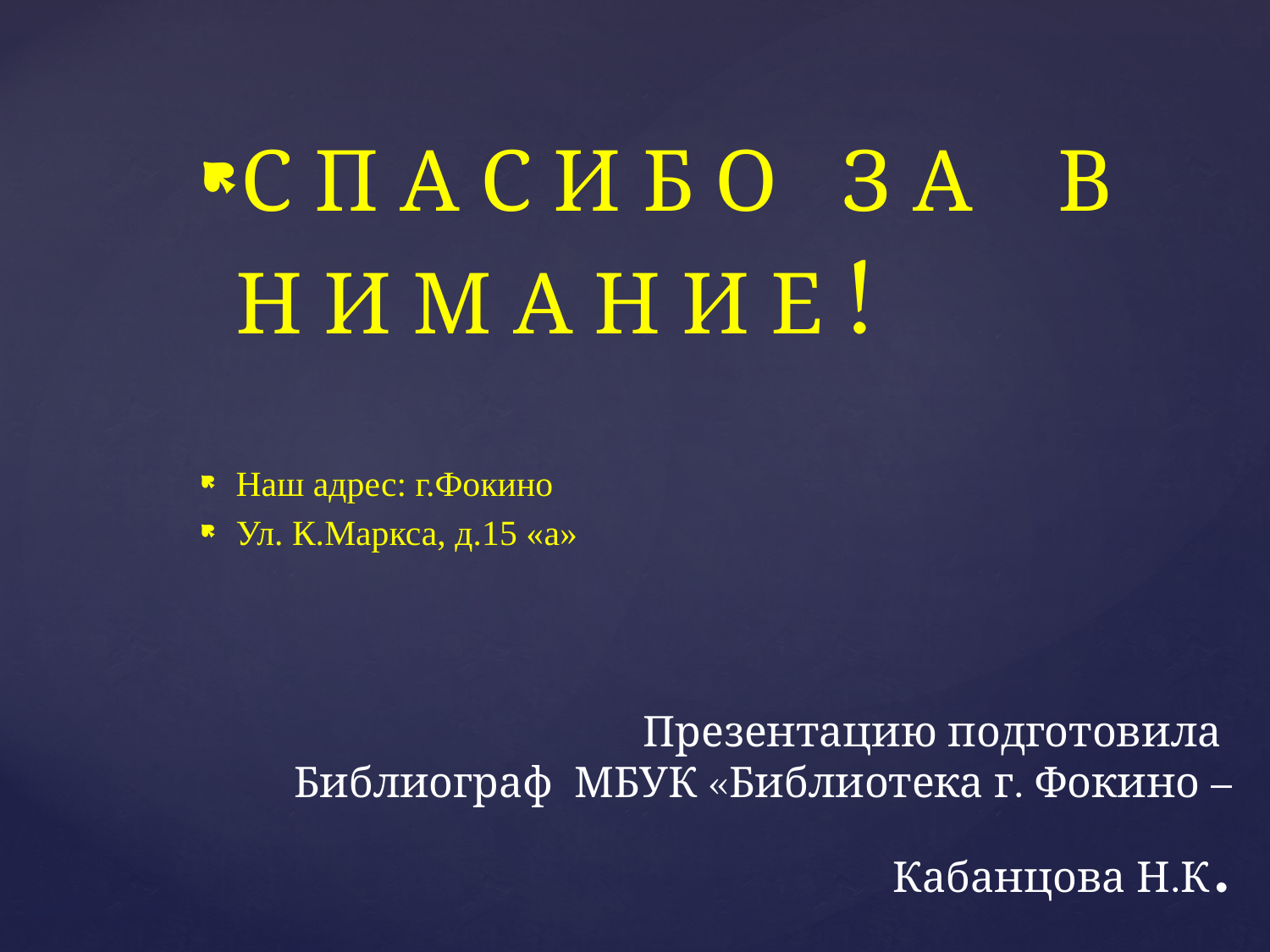

С П А С И Б О   З А    В Н И М А Н И Е !

Наш адрес: г.Фокино
Ул. К.Маркса, д.15 «а»
# Презентацию подготовила Библиограф  МБУК «Библиотека г. Фокино – Кабанцова Н.К.